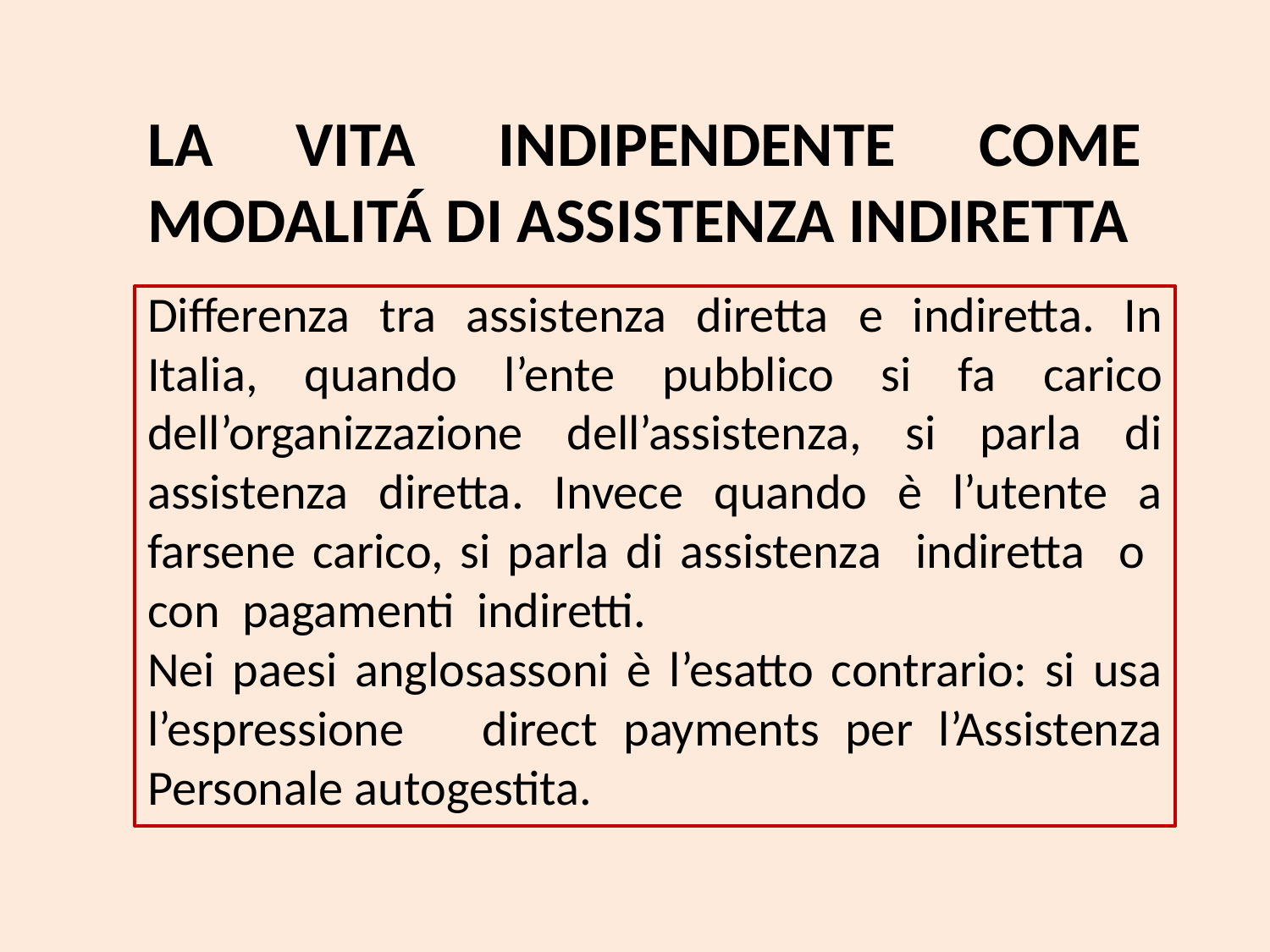

LA VITA INDIPENDENTE COME MODALITÁ DI ASSISTENZA INDIRETTA
Differenza tra assistenza diretta e indiretta. In Italia, quando l’ente pubblico si fa carico dell’organizzazione dell’assistenza, si parla di assistenza diretta. Invece quando è l’utente a farsene carico, si parla di assistenza  indiretta  o  con  pagamenti  indiretti.
Nei paesi anglosassoni è l’esatto contrario: si usa l’espressione   direct payments per l’Assistenza Personale autogestita.